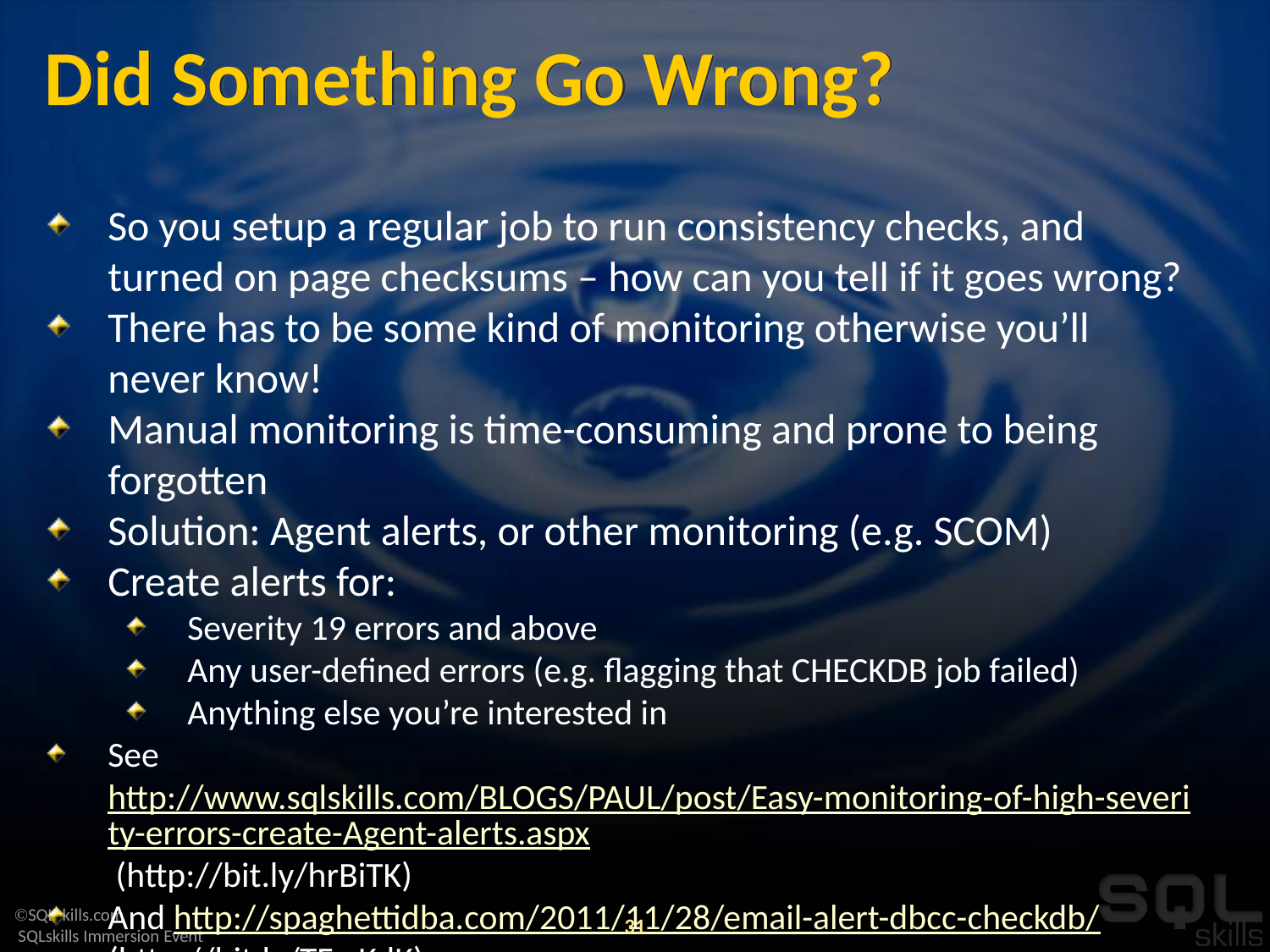

# Did Something Go Wrong?
So you setup a regular job to run consistency checks, and turned on page checksums – how can you tell if it goes wrong?
There has to be some kind of monitoring otherwise you’ll never know!
Manual monitoring is time-consuming and prone to being forgotten
Solution: Agent alerts, or other monitoring (e.g. SCOM)
Create alerts for:
Severity 19 errors and above
Any user-defined errors (e.g. flagging that CHECKDB job failed)
Anything else you’re interested in
See http://www.sqlskills.com/BLOGS/PAUL/post/Easy-monitoring-of-high-severity-errors-create-Agent-alerts.aspx (http://bit.ly/hrBiTK)
And http://spaghettidba.com/2011/11/28/email-alert-dbcc-checkdb/ (http://bit.ly/TFwKdK)
31